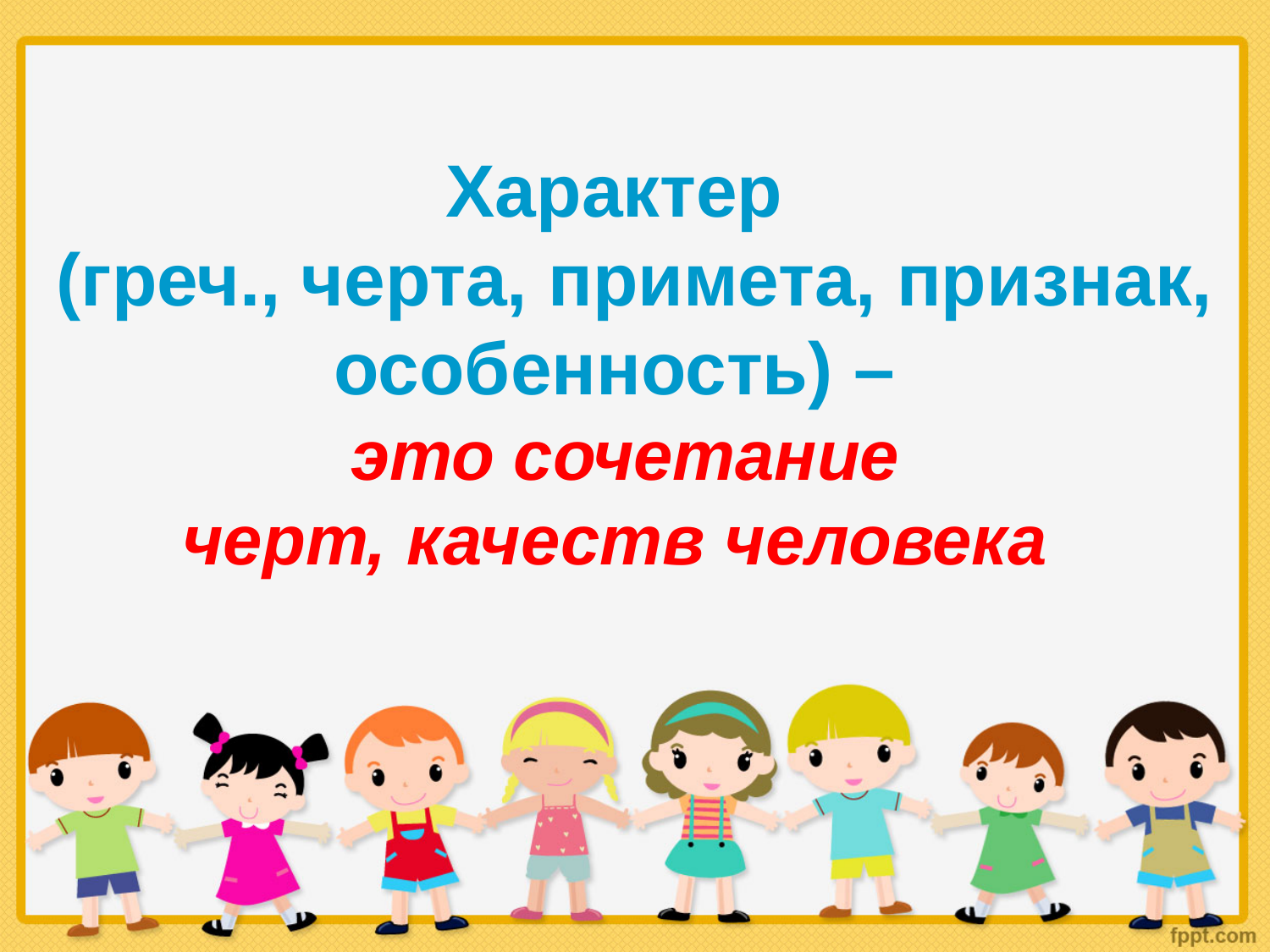

# Характер (греч., черта, примета, признак, особенность) – это сочетание черт, качеств человека